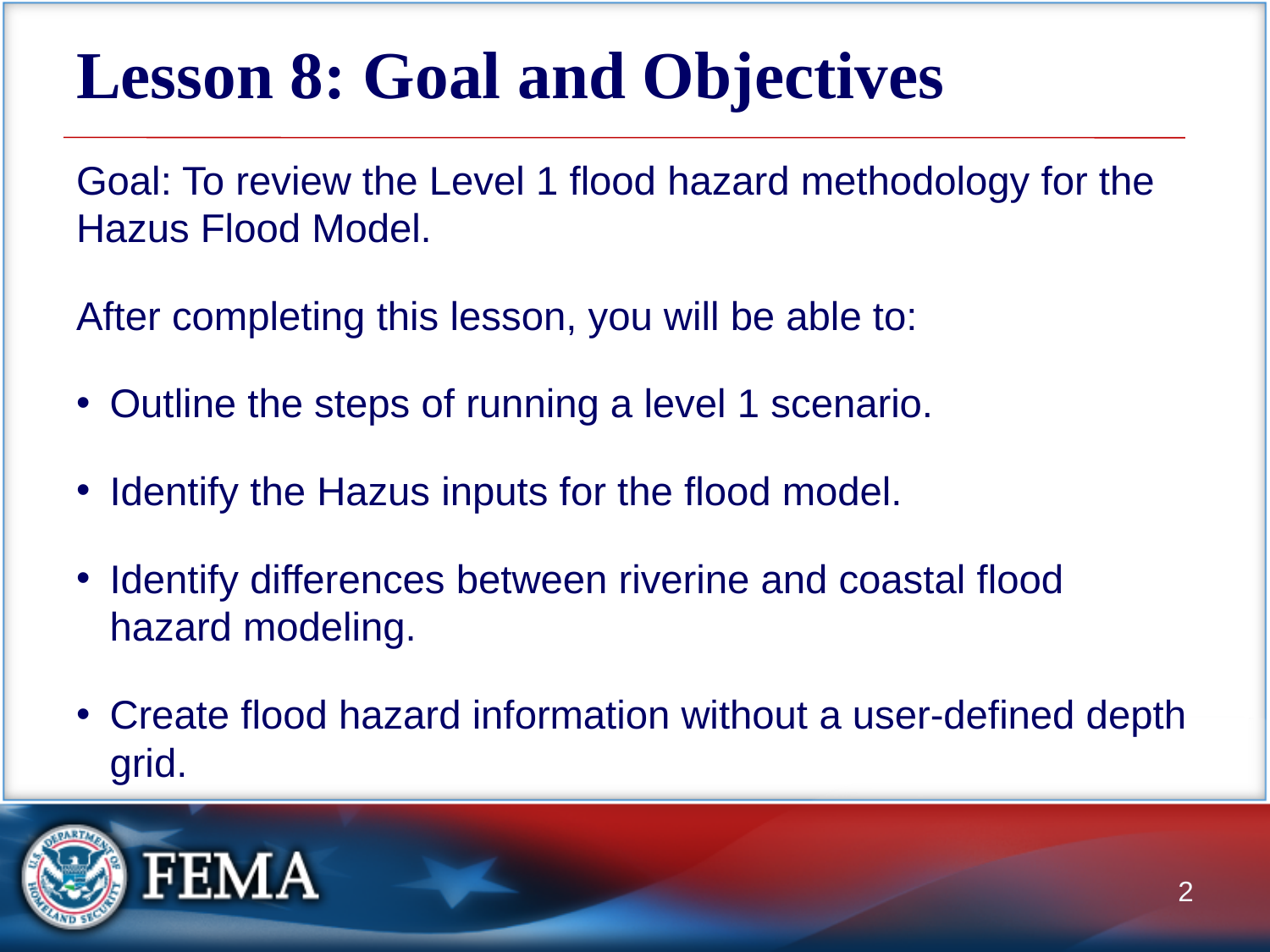

# Lesson 8: Goal and Objectives
Goal: To review the Level 1 flood hazard methodology for the Hazus Flood Model.
After completing this lesson, you will be able to:
Outline the steps of running a level 1 scenario.
Identify the Hazus inputs for the flood model.
Identify differences between riverine and coastal flood hazard modeling.
Create flood hazard information without a user-defined depth grid.
2